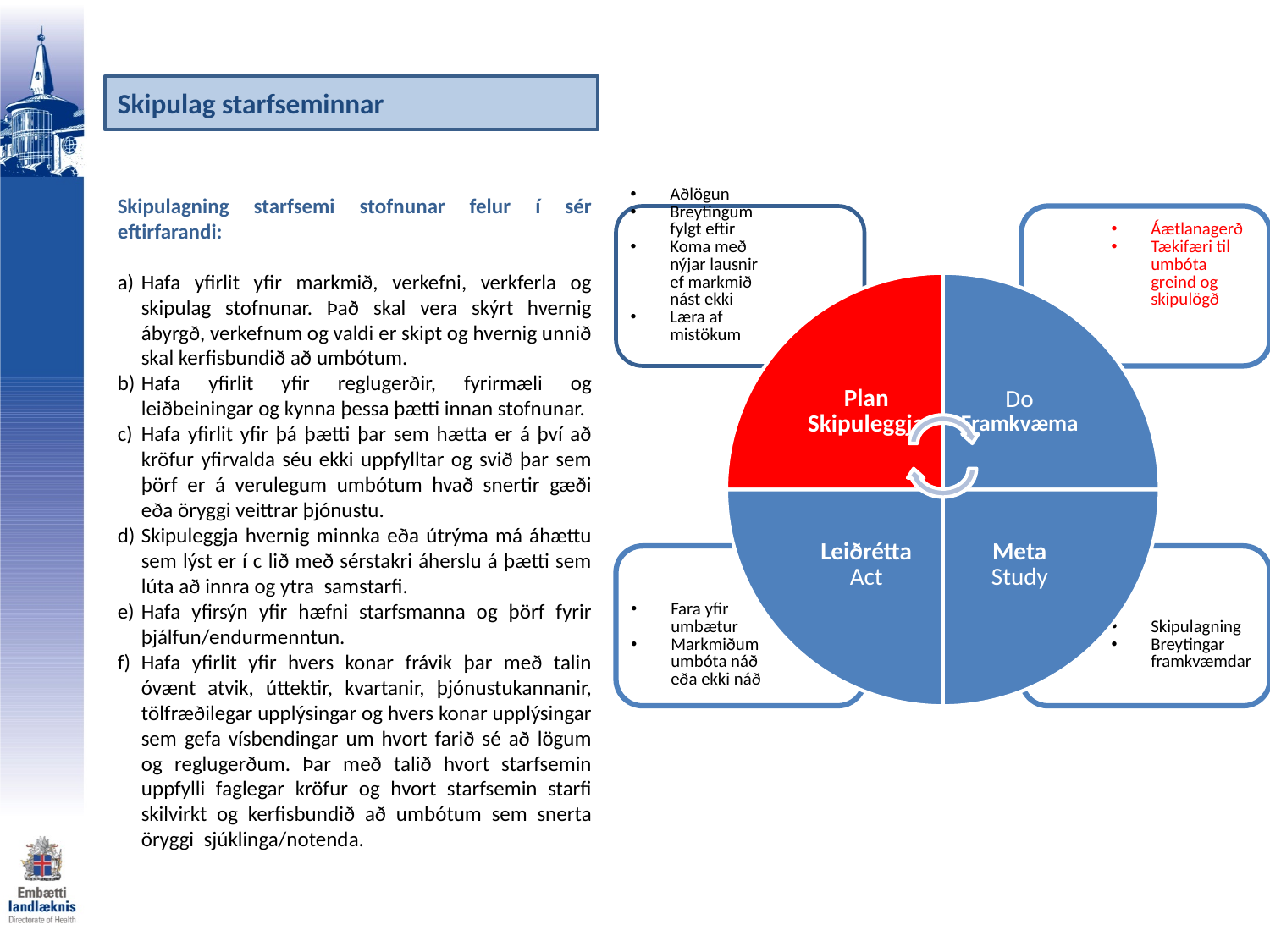

Skipulag starfseminnar
Skipulagning starfsemi stofnunar felur í sér eftirfarandi:

Hafa yfirlit yfir markmið, verkefni, verkferla og skipulag stofnunar. Það skal vera skýrt hvernig ábyrgð, verkefnum og valdi er skipt og hvernig unnið skal kerfisbundið að umbótum.
Hafa yfirlit yfir reglugerðir, fyrirmæli og leiðbeiningar og kynna þessa þætti innan stofnunar.
Hafa yfirlit yfir þá þætti þar sem hætta er á því að kröfur yfirvalda séu ekki uppfylltar og svið þar sem þörf er á verulegum umbótum hvað snertir gæði eða öryggi veittrar þjónustu.
Skipuleggja hvernig minnka eða útrýma má áhættu sem lýst er í c lið með sérstakri áherslu á þætti sem lúta að innra og ytra  samstarfi.
Hafa yfirsýn yfir hæfni starfsmanna og þörf fyrir þjálfun/endurmenntun.
Hafa yfirlit yfir hvers konar frávik þar með talin óvænt atvik, úttektir, kvartanir, þjónustukannanir, tölfræðilegar upplýsingar og hvers konar upplýsingar sem gefa vísbendingar um hvort farið sé að lögum og reglugerðum. Þar með talið hvort starfsemin uppfylli faglegar kröfur og hvort starfsemin starfi skilvirkt og kerfisbundið að umbótum sem snerta öryggi  sjúklinga/notenda.

Plan
Skipuleggja
Aðlögun
Do
Framkvæma
Áætlanagerð
Meta
Study
Skipulagning
Leiðrétta
Act
Tækifæri til umbóta greind og skipulögð
Breytingar framkvæmdar
Breytingum fylgt eftir
Koma með nýjar lausnir ef markmið nást ekki
Læra af mistökum
Fara yfir umbætur
Markmiðum umbóta náð eða ekki náð